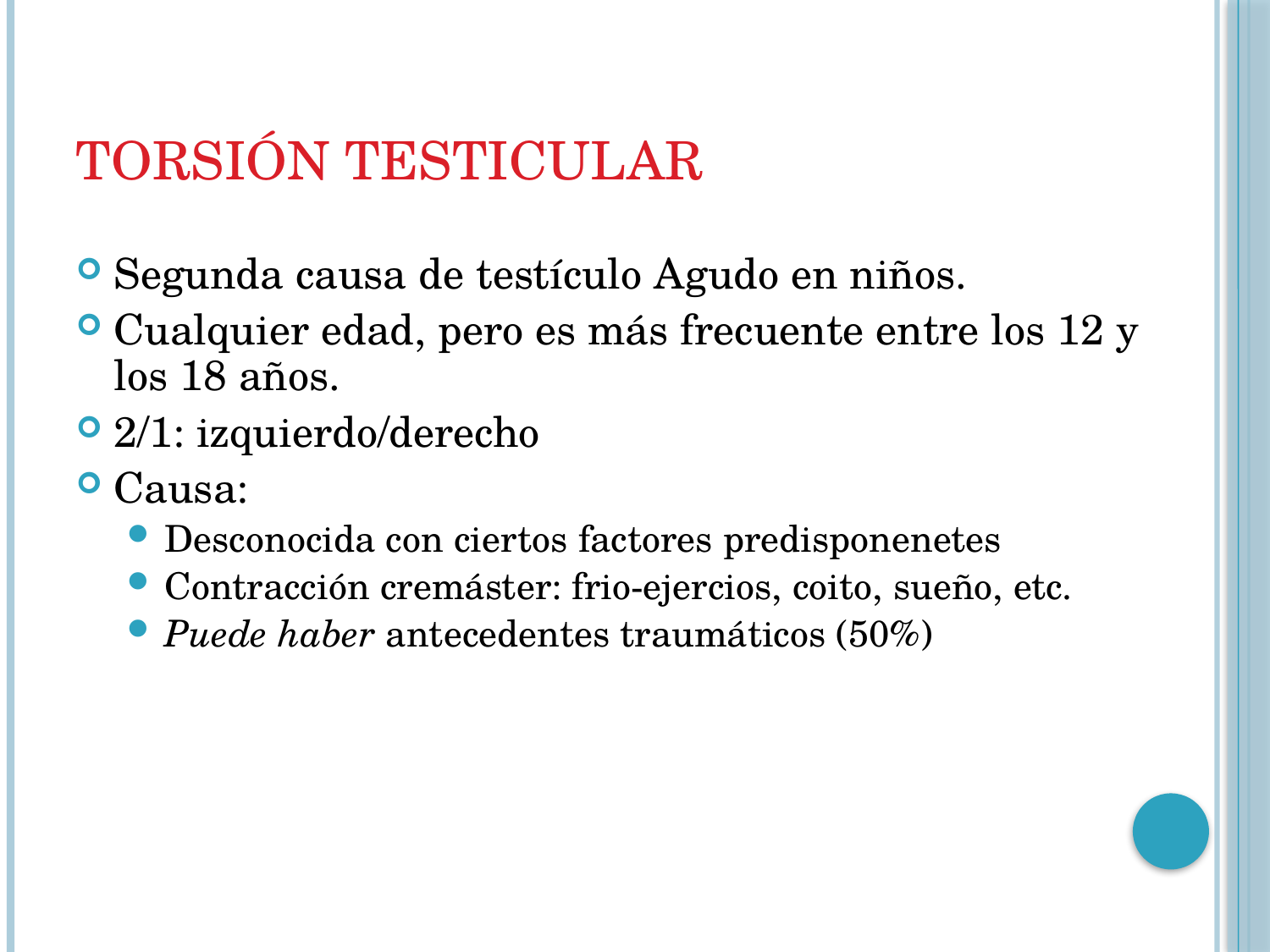

# Torsión Testicular
Segunda causa de testículo Agudo en niños.
Cualquier edad, pero es más frecuente entre los 12 y los 18 años.
2/1: izquierdo/derecho
Causa:
Desconocida con ciertos factores predisponenetes
Contracción cremáster: frio-ejercios, coito, sueño, etc.
Puede haber antecedentes traumáticos (50%)